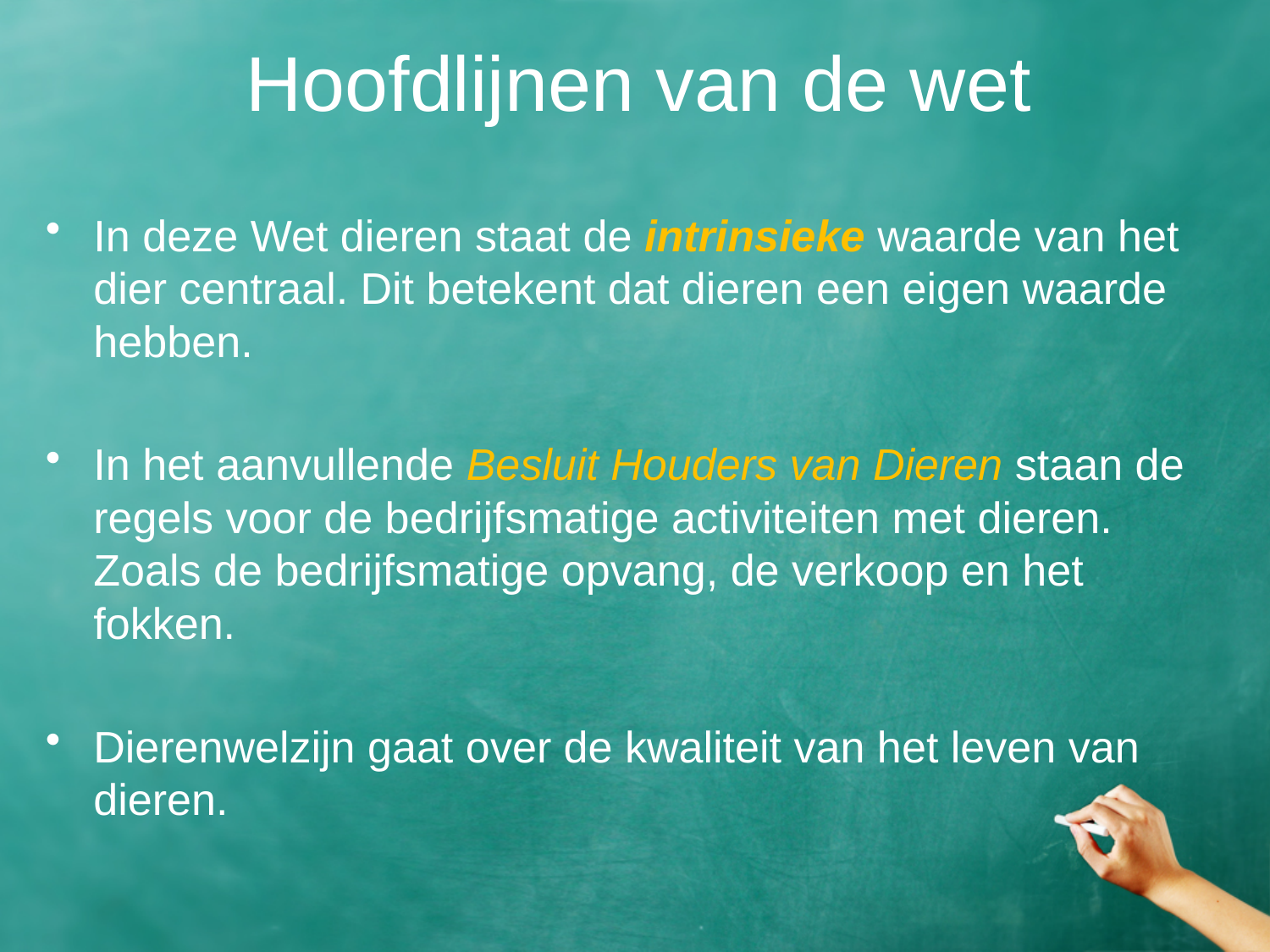

# Hoofdlijnen van de wet
In deze Wet dieren staat de intrinsieke waarde van het dier centraal. Dit betekent dat dieren een eigen waarde hebben.

In het aanvullende Besluit Houders van Dieren staan de regels voor de bedrijfsmatige activiteiten met dieren. Zoals de bedrijfsmatige opvang, de verkoop en het fokken.

Dierenwelzijn gaat over de kwaliteit van het leven van dieren.